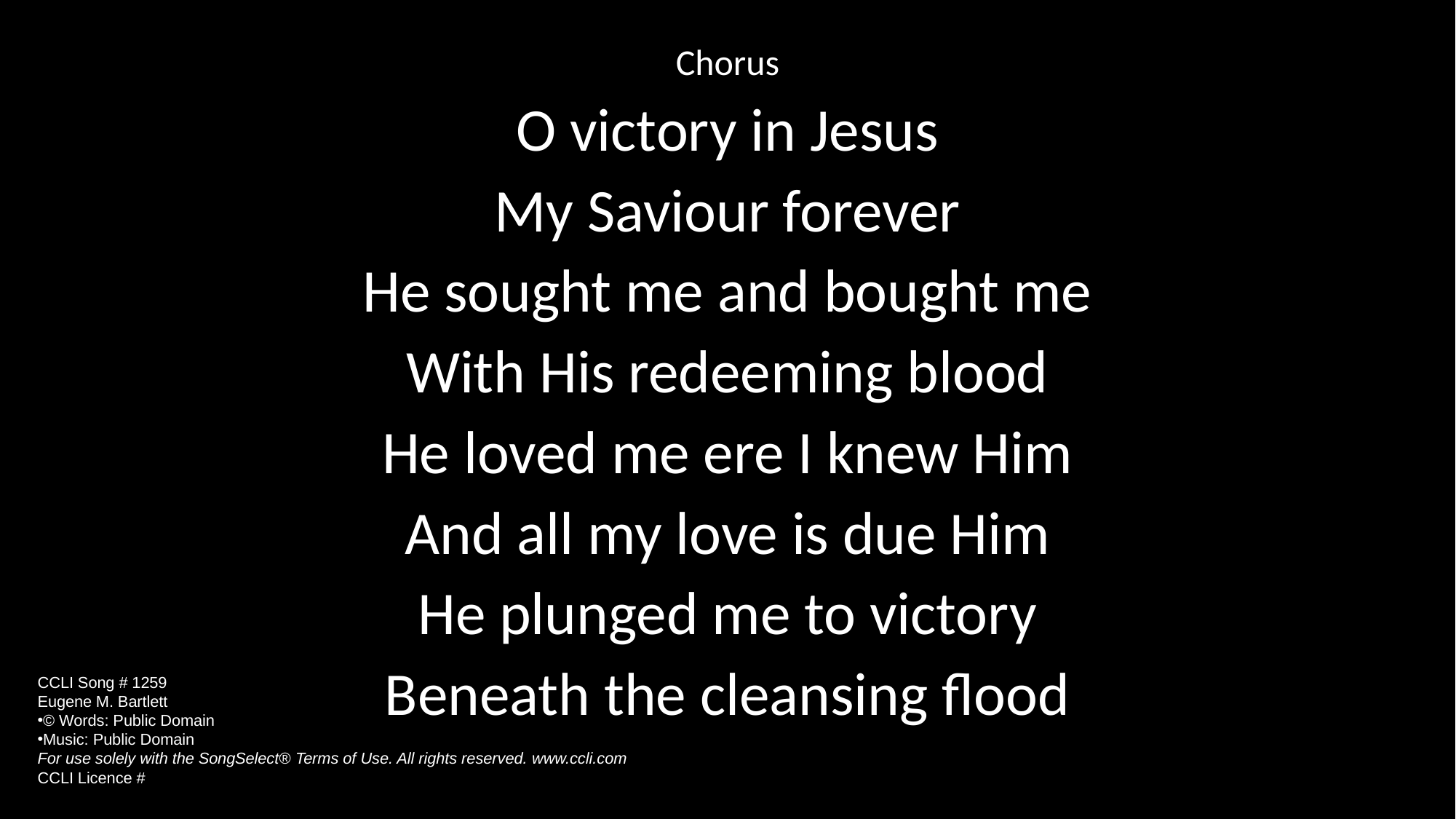

Chorus
O victory in Jesus
My Saviour forever
He sought me and bought me
With His redeeming blood
He loved me ere I knew Him
And all my love is due Him
He plunged me to victory
Beneath the cleansing flood
CCLI Song # 1259
Eugene M. Bartlett
© Words: Public Domain
Music: Public Domain
For use solely with the SongSelect® Terms of Use. All rights reserved. www.ccli.com
CCLI Licence #